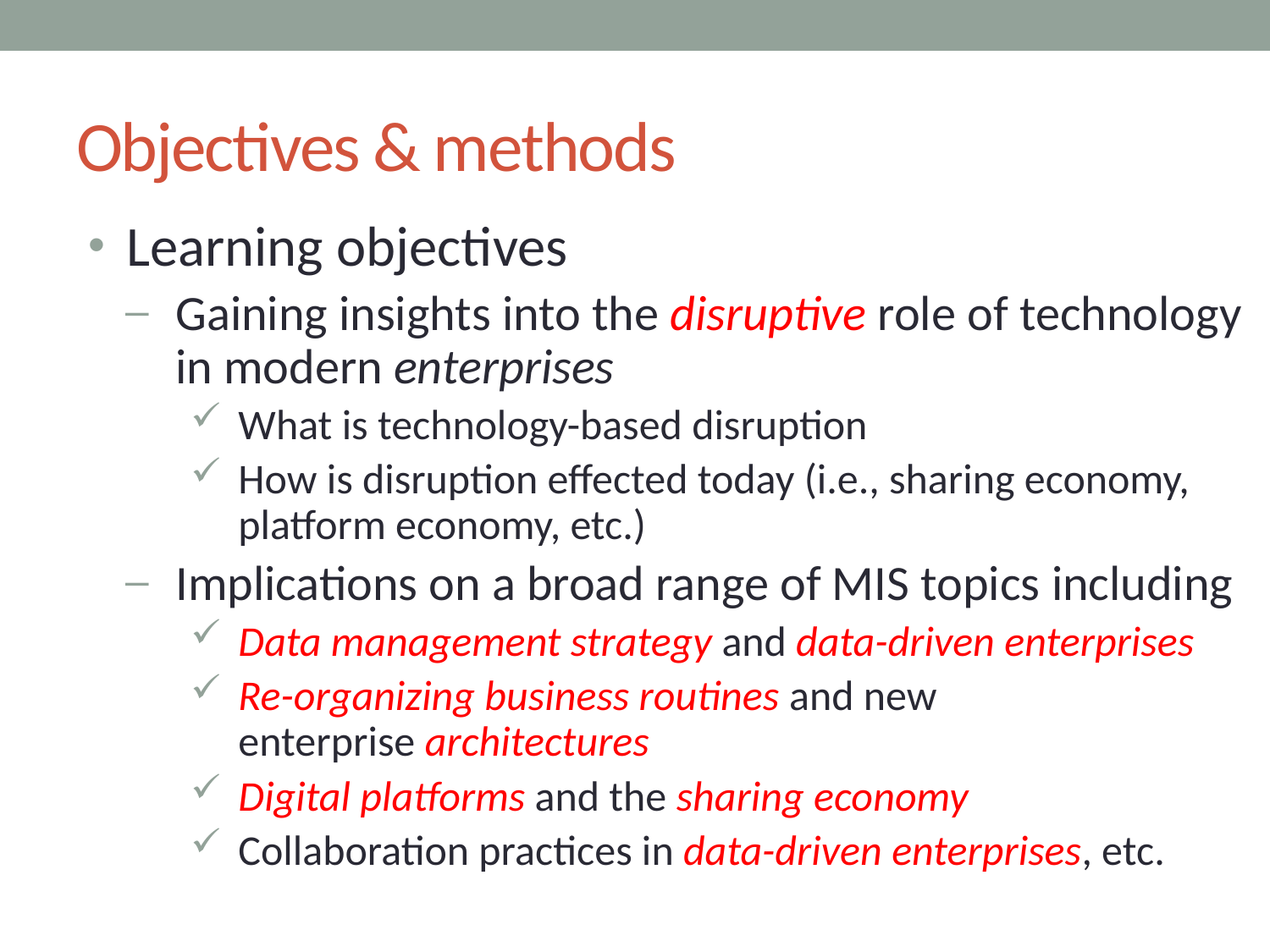

# Objectives & methods
Learning objectives
Gaining insights into the disruptive role of technology in modern enterprises
What is technology-based disruption
How is disruption effected today (i.e., sharing economy, platform economy, etc.)
Implications on a broad range of MIS topics including
Data management strategy and data-driven enterprises
Re-organizing business routines and new enterprise architectures
Digital platforms and the sharing economy
Collaboration practices in data-driven enterprises, etc.